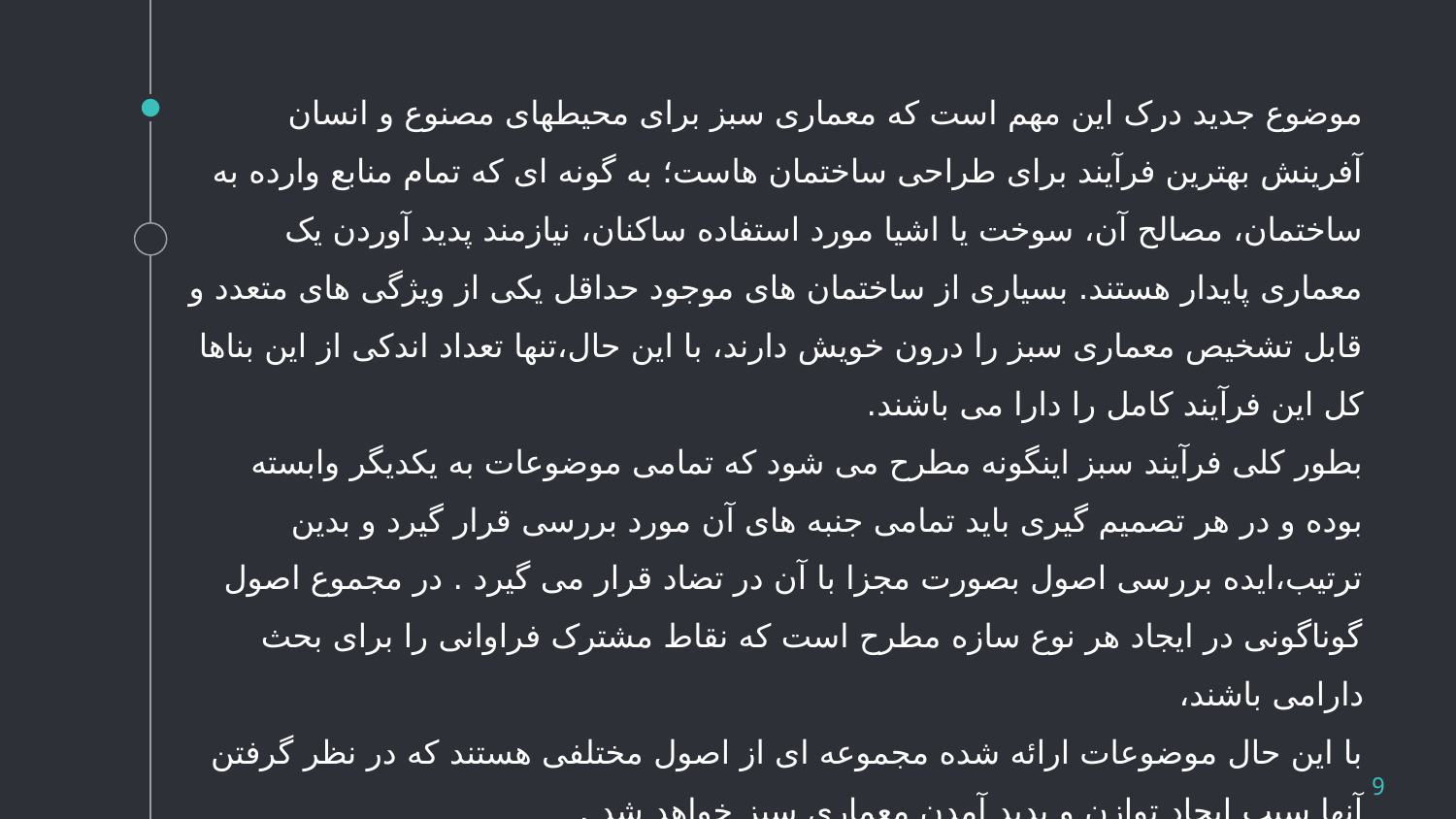

موضوع جدید درک این مهم است که معماری سبز برای محیطهای مصنوع و انسان آفرینش بهترین فرآیند برای طراحی ساختمان هاست؛ به گونه ای که تمام منابع وارده به ساختمان، مصالح آن، سوخت یا اشیا مورد استفاده ساکنان، نیازمند پدید آوردن یک معماری پایدار هستند. بسیاری از ساختمان های موجود حداقل یکی از ویژگی های متعدد و قابل تشخیص معماری سبز را درون خویش دارند، با این حال،تنها تعداد اندکی از این بناها کل این فرآیند کامل را دارا می باشند.
بطور کلی فرآیند سبز اینگونه مطرح می شود که تمامی موضوعات به یکدیگر وابسته بوده و در هر تصمیم گیری باید تمامی جنبه های آن مورد بررسی قرار گیرد و بدین ترتیب،ایده بررسی اصول بصورت مجزا با آن در تضاد قرار می گیرد . در مجموع اصول گوناگونی در ایجاد هر نوع سازه مطرح است که نقاط مشترک فراوانی را برای بحث دارامی باشند،
با این حال موضوعات ارائه شده مجموعه ای از اصول مختلفی هستند که در نظر گرفتن آنها سبب ایجاد توازن و پدید آمدن معماری سبز خواهد شد .
9